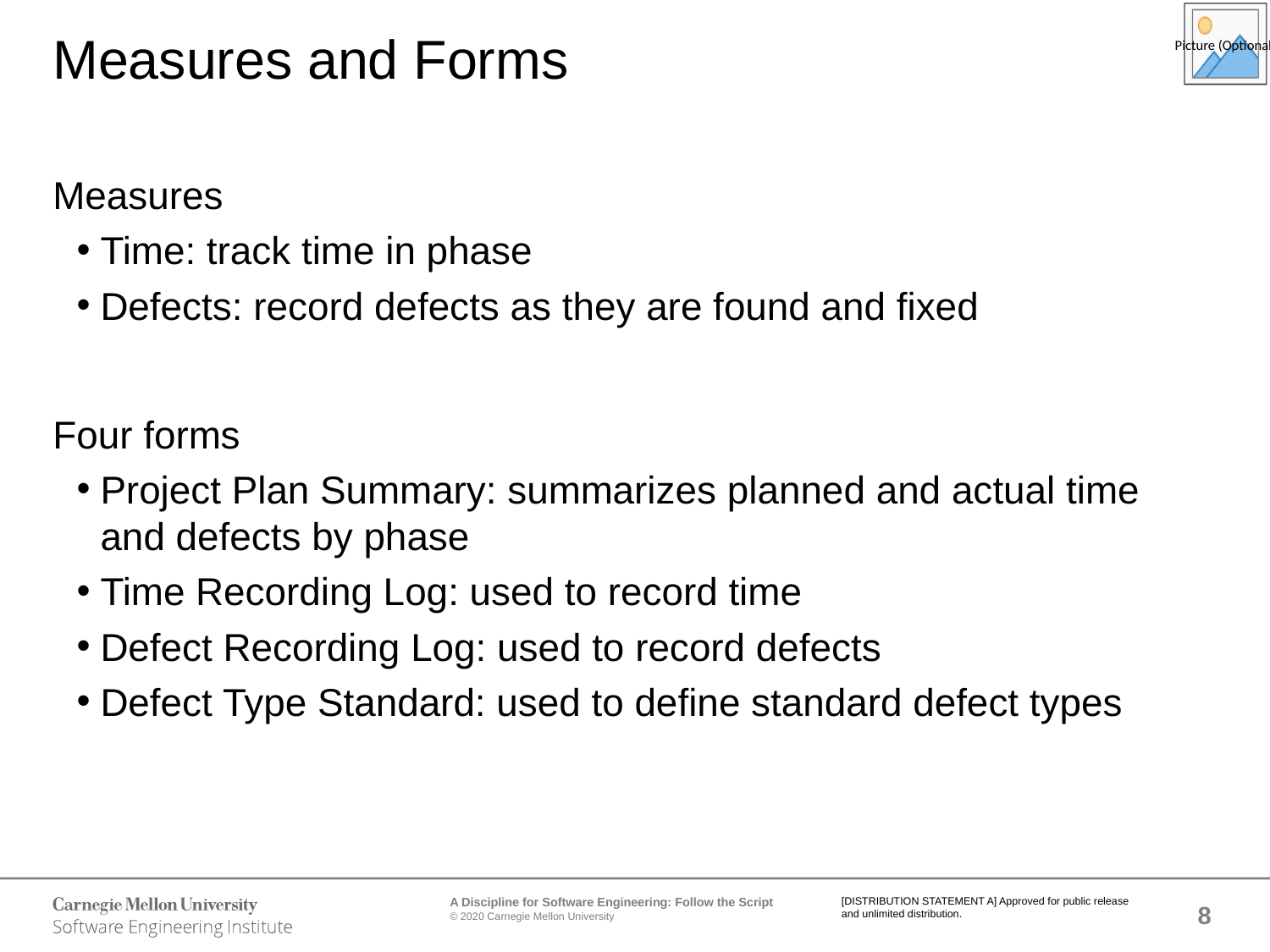

# Measures and Forms
Measures
Time: track time in phase
Defects: record defects as they are found and fixed

Four forms
Project Plan Summary: summarizes planned and actual time and defects by phase
Time Recording Log: used to record time
Defect Recording Log: used to record defects
Defect Type Standard: used to define standard defect types